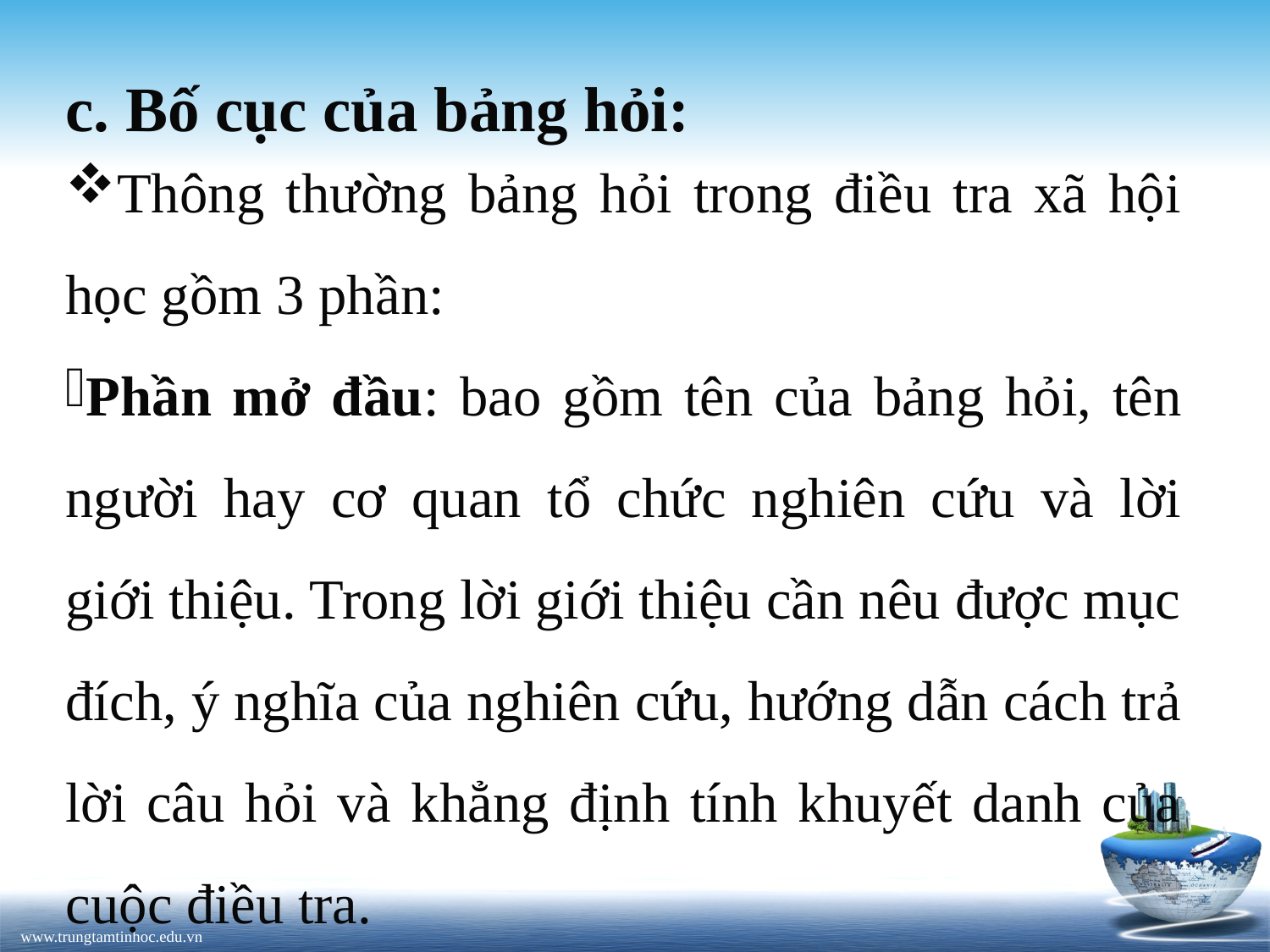

# c. Bố cục của bảng hỏi:
Thông thường bảng hỏi trong điều tra xã hội học gồm 3 phần:
Phần mở đầu: bao gồm tên của bảng hỏi, tên người hay cơ quan tổ chức nghiên cứu và lời giới thiệu. Trong lời giới thiệu cần nêu được mục đích, ý nghĩa của nghiên cứu, hướng dẫn cách trả lời câu hỏi và khẳng định tính khuyết danh của cuộc điều tra.